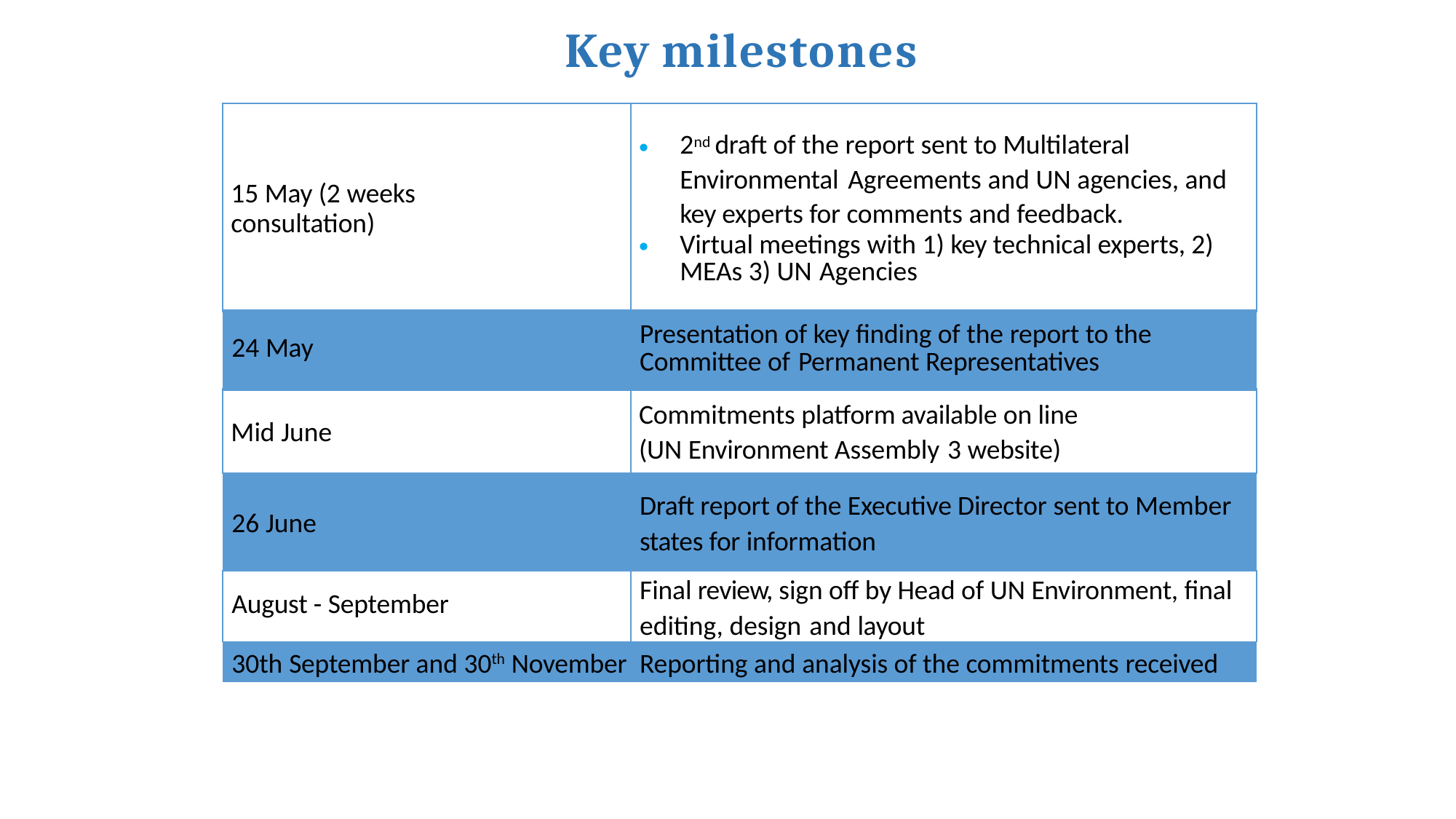

# Key milestones
| 15 May (2 weeks consultation) | 2nd draft of the report sent to Multilateral Environmental Agreements and UN agencies, and key experts for comments and feedback. Virtual meetings with 1) key technical experts, 2) MEAs 3) UN Agencies |
| --- | --- |
| 24 May | Presentation of key finding of the report to the Committee of Permanent Representatives |
| Mid June | Commitments platform available on line (UN Environment Assembly 3 website) |
| 26 June | Draft report of the Executive Director sent to Member states for information |
| August - September | Final review, sign off by Head of UN Environment, final editing, design and layout |
| 30th September and 30th November | Reporting and analysis of the commitments received |